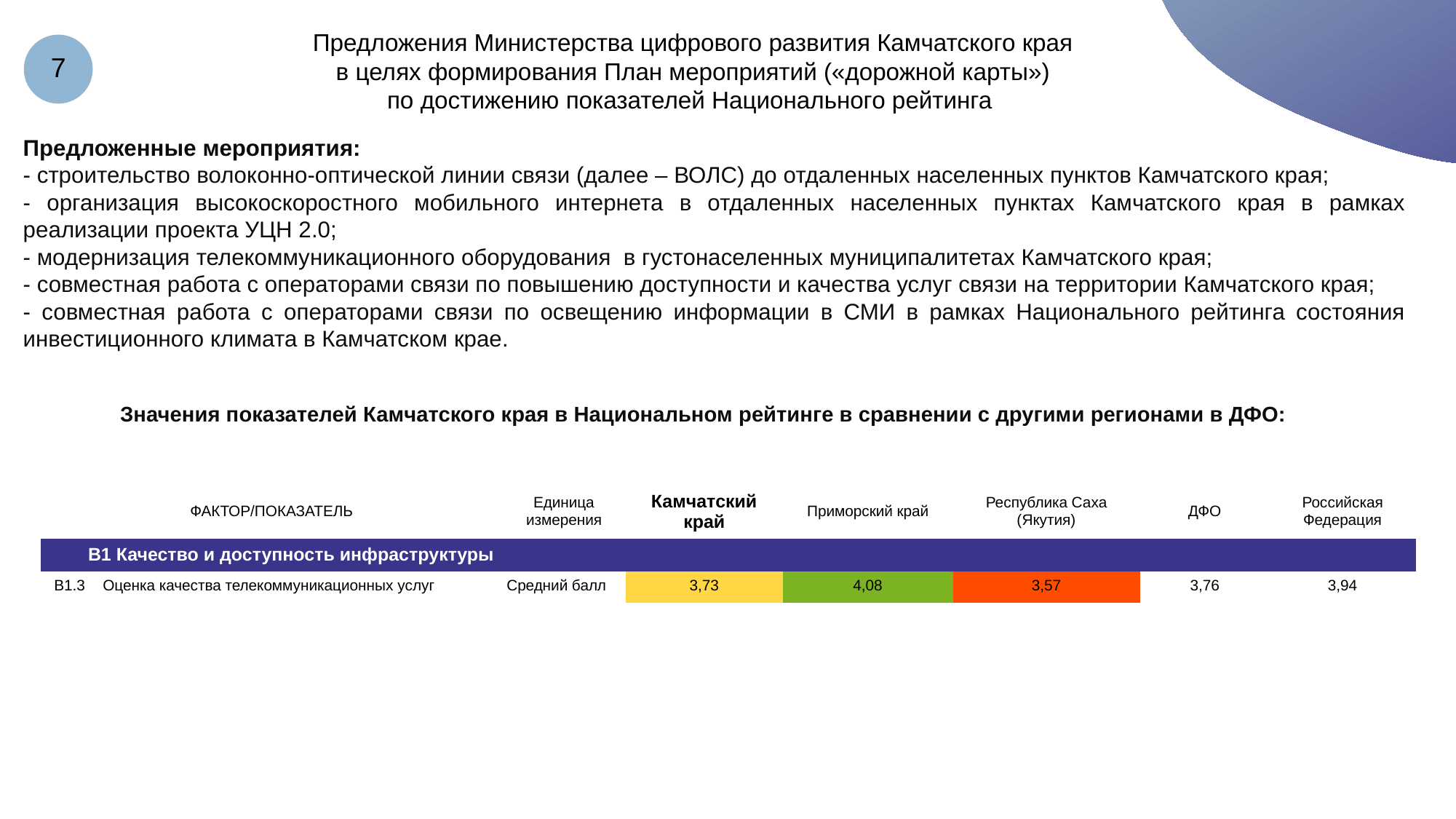

Предложения Министерства цифрового развития Камчатского края
в целях формирования План мероприятий («дорожной карты»)
по достижению показателей Национального рейтинга
7
Предложенные мероприятия:
- строительство волоконно-оптической линии связи (далее – ВОЛС) до отдаленных населенных пунктов Камчатского края;
- организация высокоскоростного мобильного интернета в отдаленных населенных пунктах Камчатского края в рамках реализации проекта УЦН 2.0;
- модернизация телекоммуникационного оборудования  в густонаселенных муниципалитетах Камчатского края;
- совместная работа с операторами связи по повышению доступности и качества услуг связи на территории Камчатского края;
- совместная работа с операторами связи по освещению информации в СМИ в рамках Национального рейтинга состояния инвестиционного климата в Камчатском крае.
Значения показателей Камчатского края в Национальном рейтинге в сравнении с другими регионами в ДФО:
| ФАКТОР/ПОКАЗАТЕЛЬ |  | Единица измерения | Камчатский край | Приморский край | Республика Саха (Якутия) | ДФО | Российская Федерация |
| --- | --- | --- | --- | --- | --- | --- | --- |
| В1 Качество и доступность инфраструктуры |  |  |  |  |  |  |  |
| В1.3 | Оценка качества телекоммуникационных услуг | Средний балл | 3,73 | 4,08 | 3,57 | 3,76 | 3,94 |